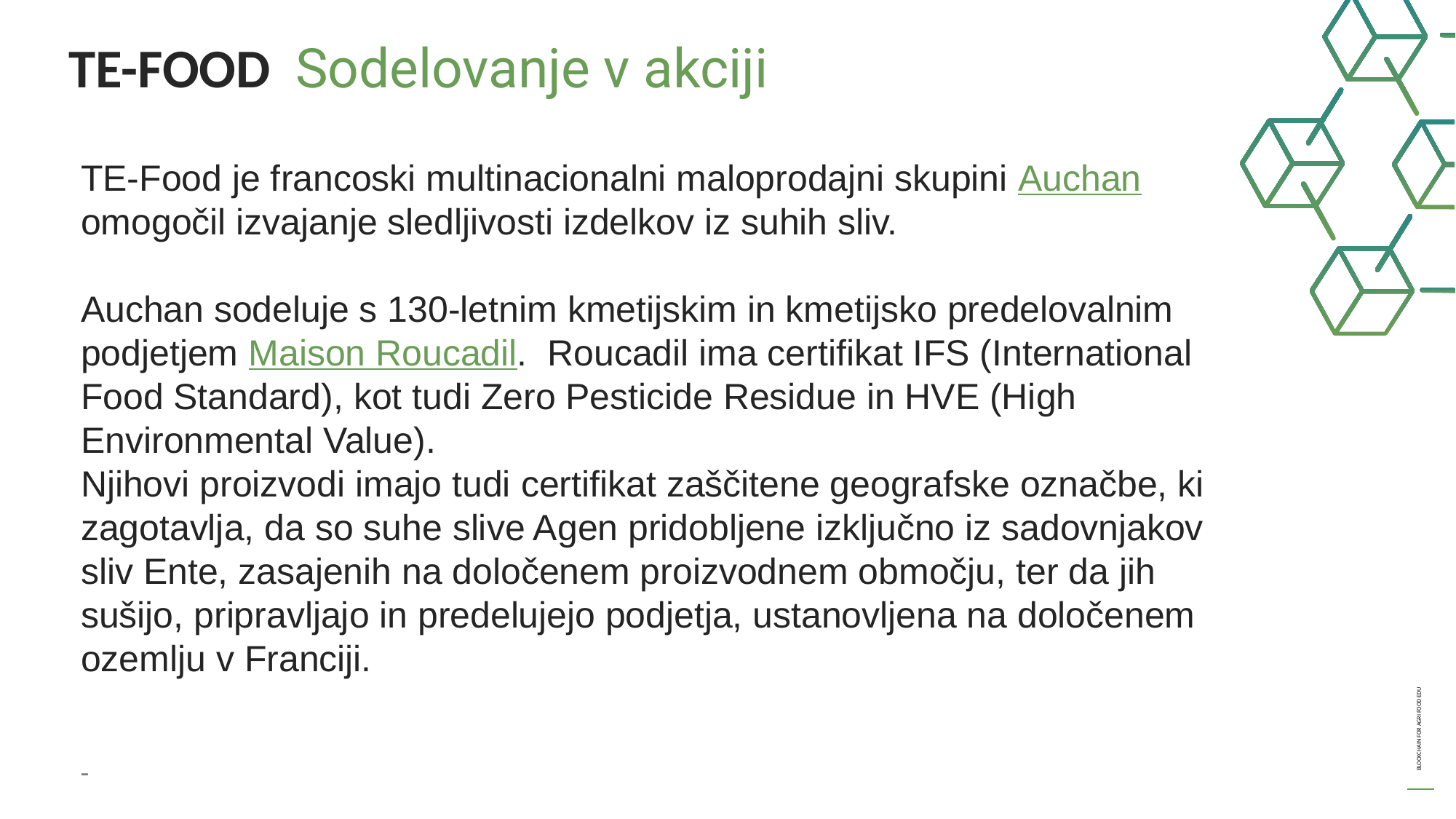

TE-FOOD  Sodelovanje v akciji

TE-Food je francoski multinacionalni maloprodajni skupini Auchan omogočil izvajanje sledljivosti izdelkov iz suhih sliv.

Auchan sodeluje s 130-letnim kmetijskim in kmetijsko predelovalnim podjetjem Maison Roucadil.  Roucadil ima certifikat IFS (International Food Standard), kot tudi Zero Pesticide Residue in HVE (High Environmental Value).
Njihovi proizvodi imajo tudi certifikat zaščitene geografske označbe, ki zagotavlja, da so suhe slive Agen pridobljene izključno iz sadovnjakov sliv Ente, zasajenih na določenem proizvodnem območju, ter da jih sušijo, pripravljajo in predelujejo podjetja, ustanovljena na določenem ozemlju v Franciji.

-